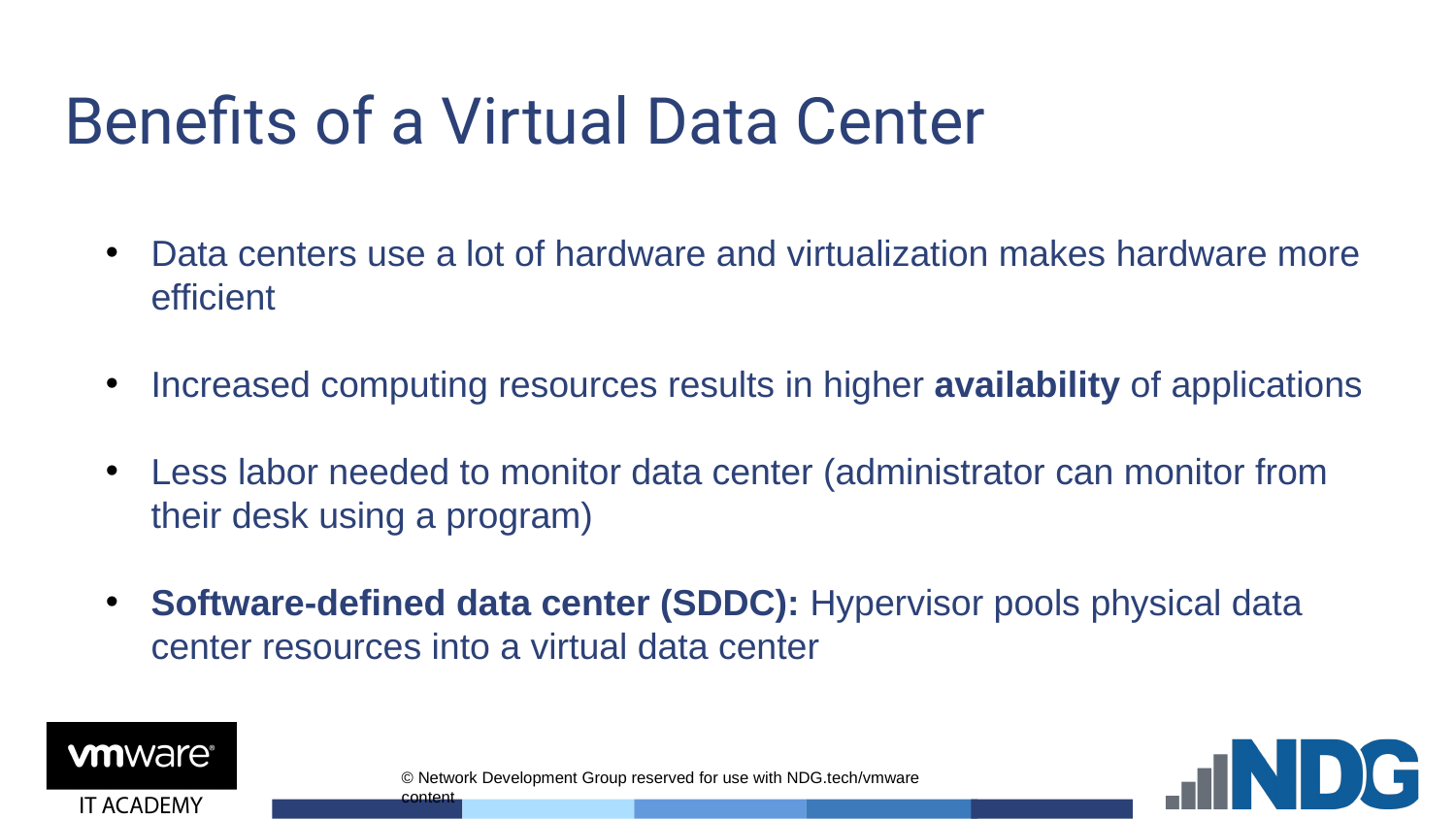

# Benefits of a Virtual Data Center
Data centers use a lot of hardware and virtualization makes hardware more efficient

Increased computing resources results in higher availability of applications

Less labor needed to monitor data center (administrator can monitor from their desk using a program)

Software-defined data center (SDDC): Hypervisor pools physical data center resources into a virtual data center